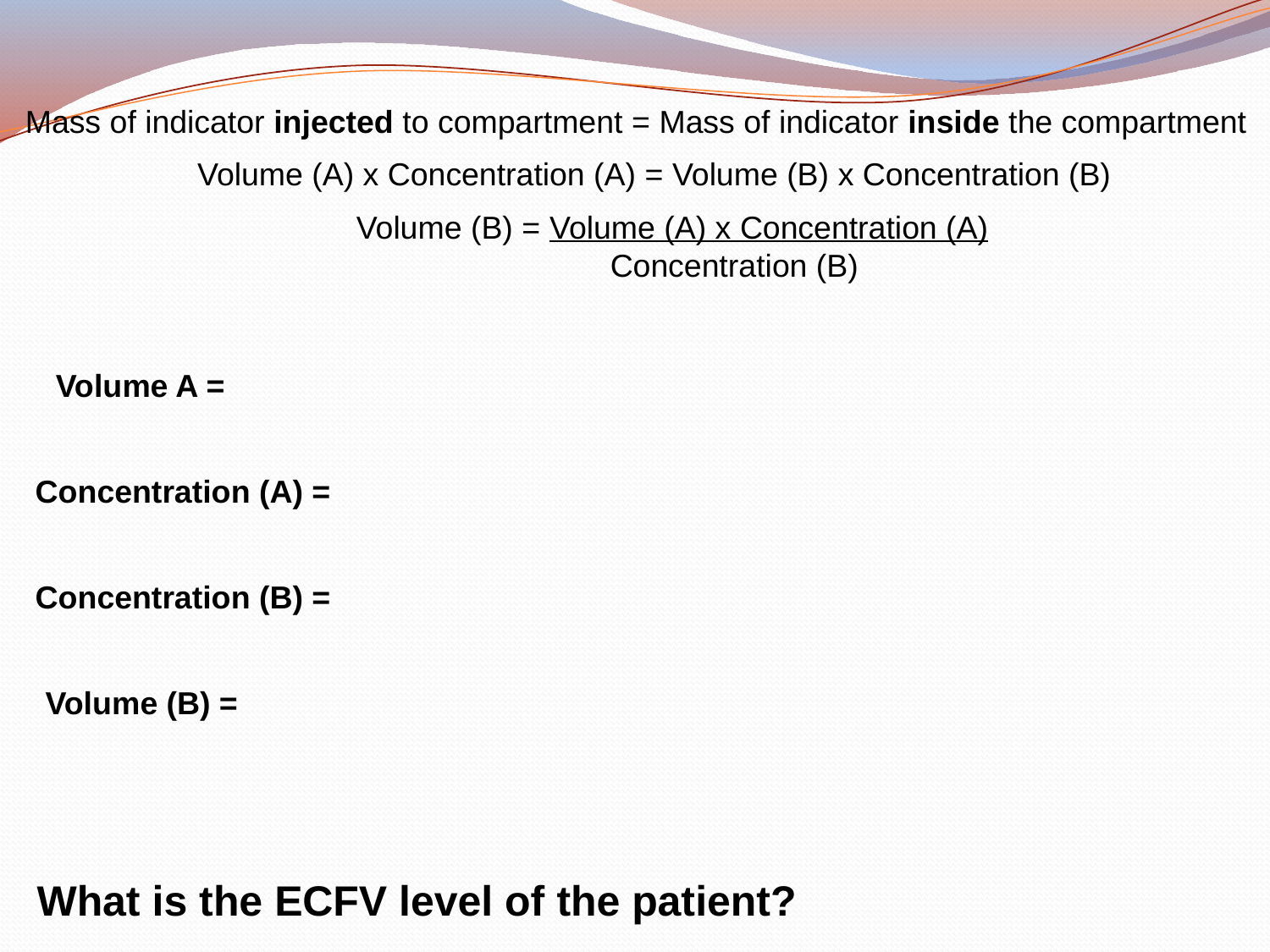

Mass of indicator injected to compartment = Mass of indicator inside the compartment
Volume (A) x Concentration (A) = Volume (B) x Concentration (B)
Volume (B) = Volume (A) x Concentration (A)
	     	Concentration (B)
Volume A =
Concentration (A) =
Concentration (B) =
Volume (B) =
What is the ECFV level of the patient?